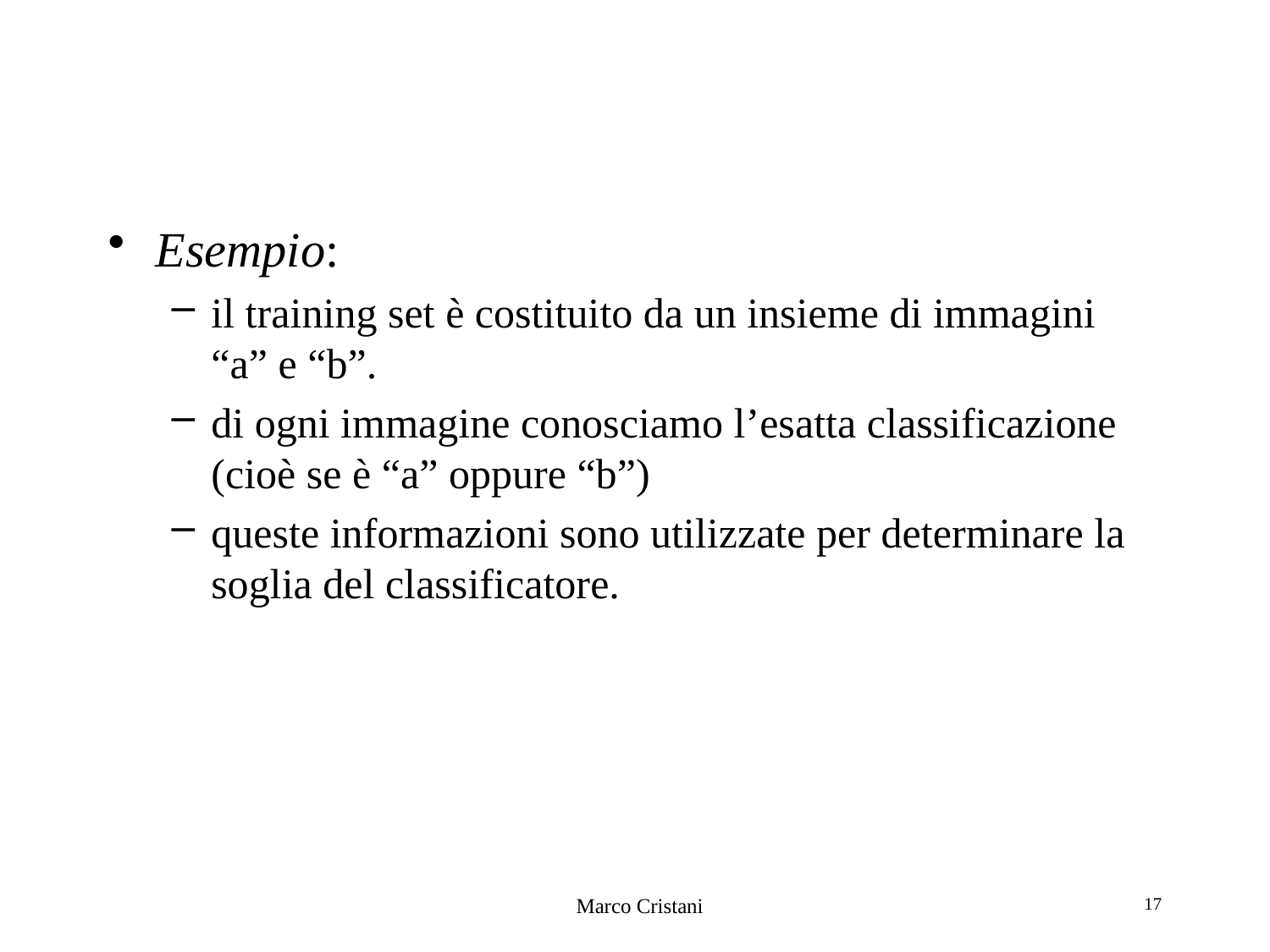

Esempio:
il training set è costituito da un insieme di immagini “a” e “b”.
di ogni immagine conosciamo l’esatta classificazione (cioè se è “a” oppure “b”)
queste informazioni sono utilizzate per determinare la soglia del classificatore.
Marco Cristani
17